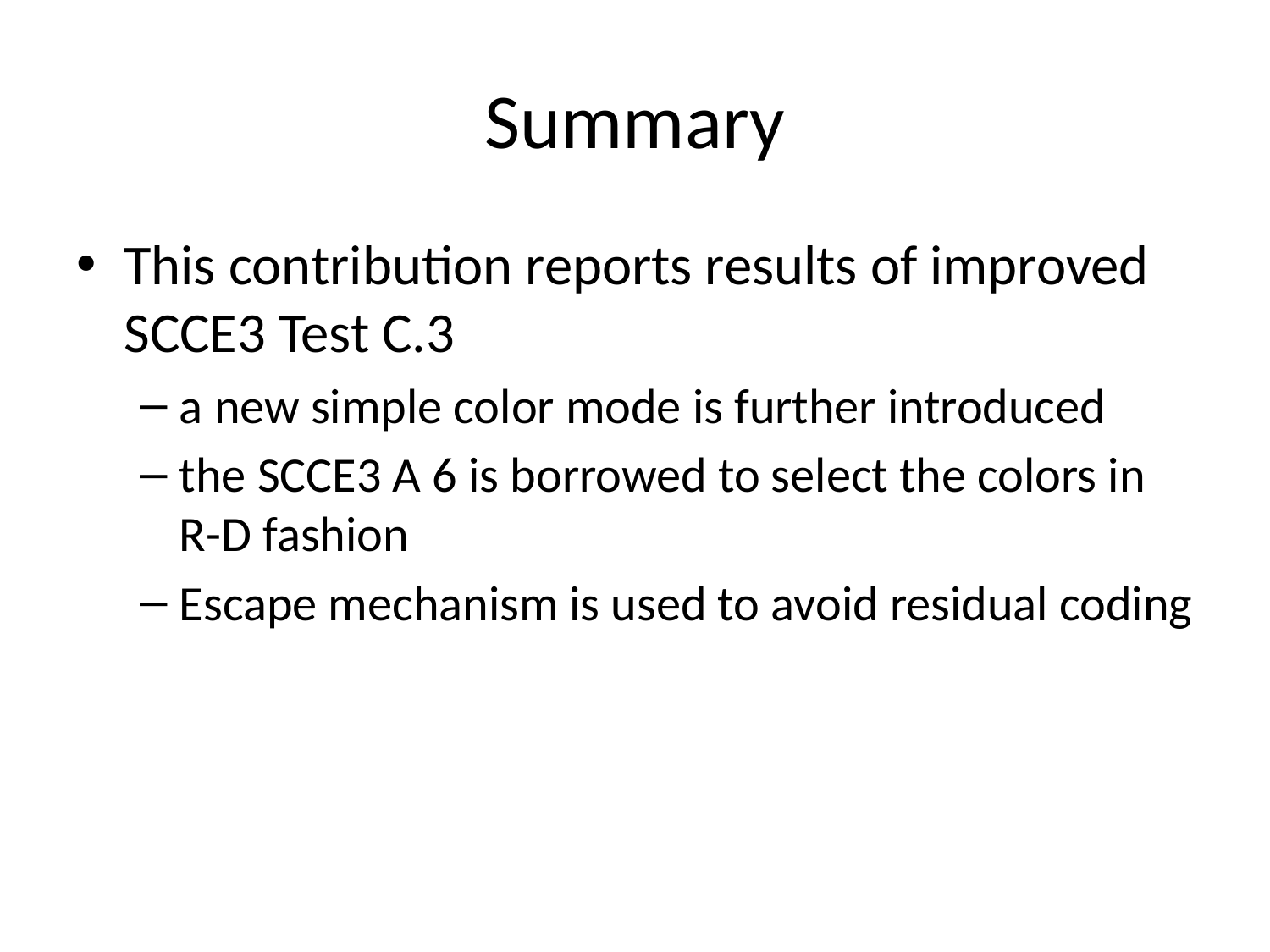

# Summary
This contribution reports results of improved SCCE3 Test C.3
a new simple color mode is further introduced
the SCCE3 A 6 is borrowed to select the colors in R-D fashion
Escape mechanism is used to avoid residual coding